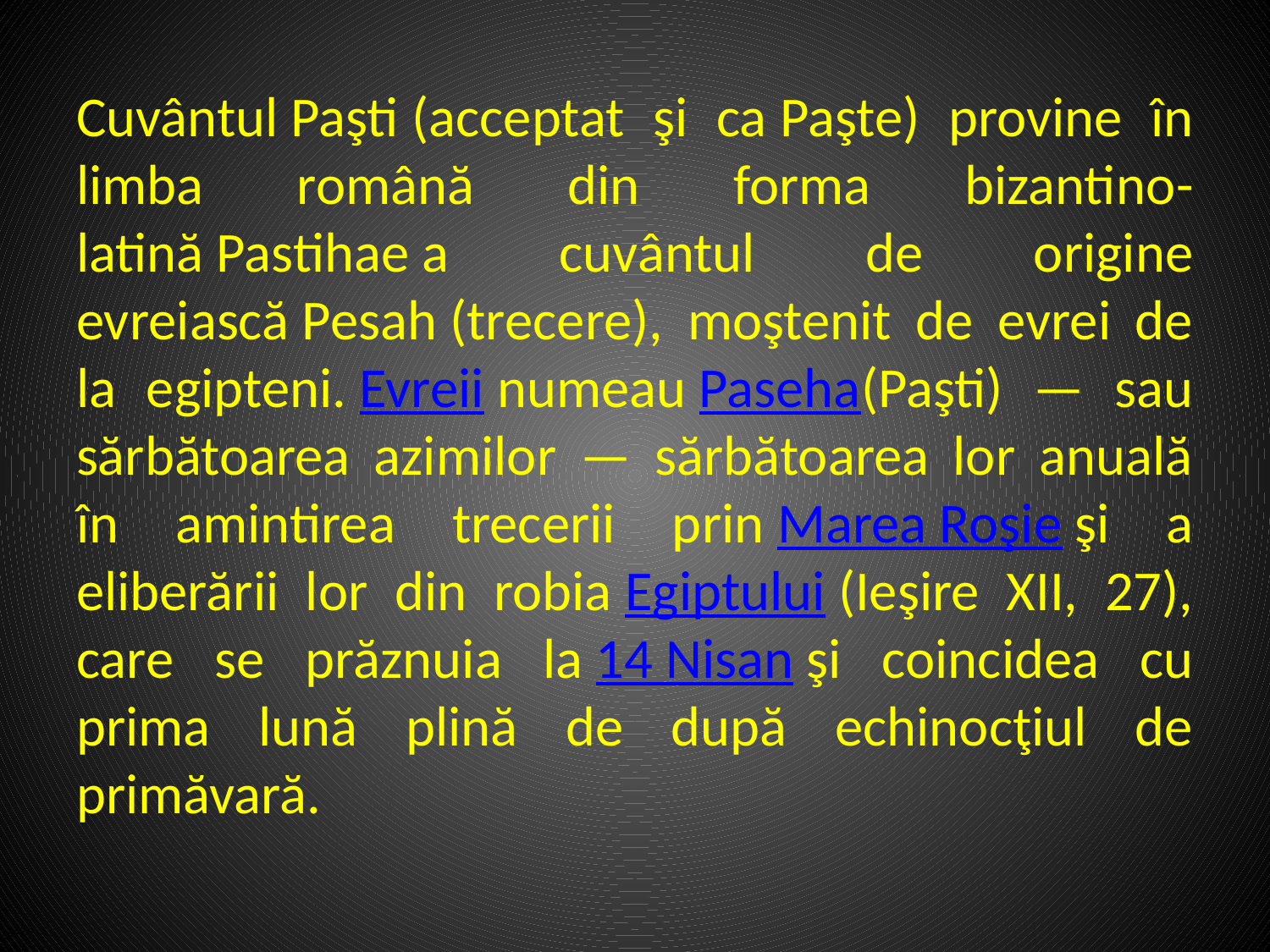

# Cuvântul Paşti (acceptat şi ca Paşte) provine în limba română din forma bizantino-latină Pastihae a cuvântul de origine evreiască Pesah (trecere), moştenit de evrei de la egipteni. Evreii numeau Paseha(Paşti) — sau sărbătoarea azimilor — sărbătoarea lor anuală în amintirea trecerii prin Marea Roşie şi a eliberării lor din robia Egiptului (Ieşire XII, 27), care se prăznuia la 14 Nisan şi coincidea cu prima lună plină de după echinocţiul de primăvară.